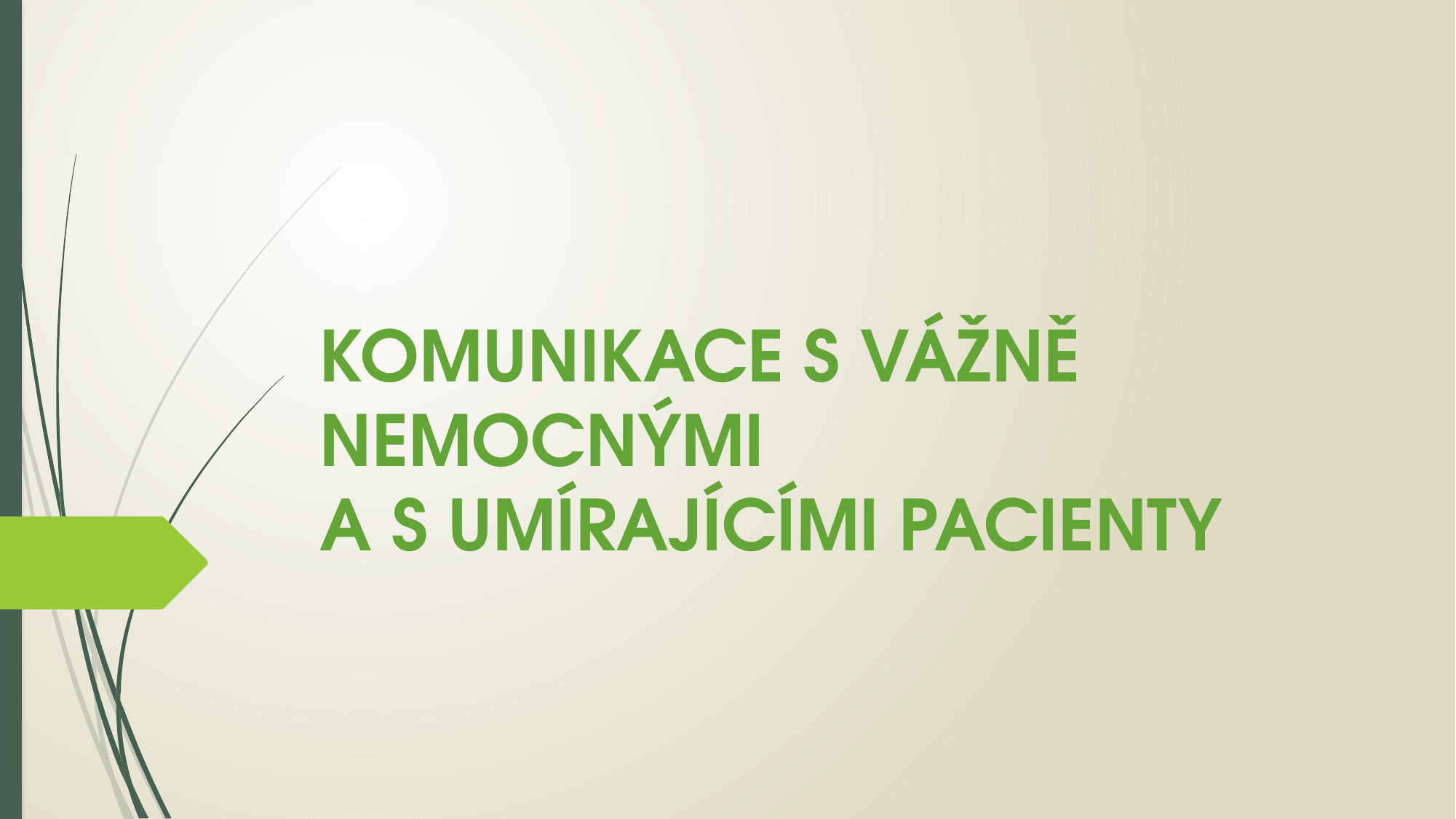

# KOMUNIKACE S VÁŽNĚ NEMOCNÝMI A S UMÍRAJÍCÍMI PACIENTY